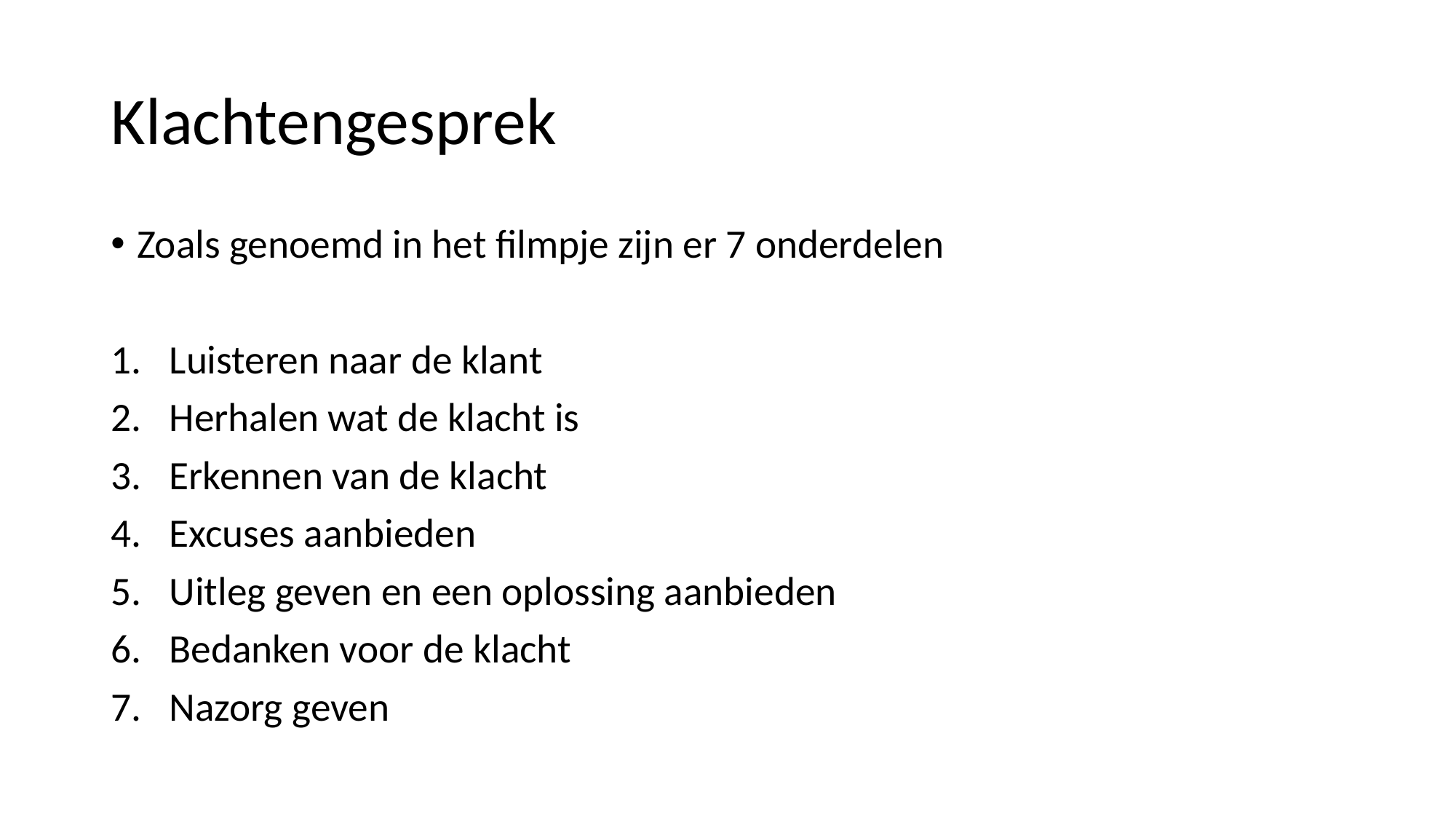

# Klachtengesprek
Zoals genoemd in het filmpje zijn er 7 onderdelen

Luisteren naar de klant
Herhalen wat de klacht is
Erkennen van de klacht
Excuses aanbieden
Uitleg geven en een oplossing aanbieden
Bedanken voor de klacht
Nazorg geven